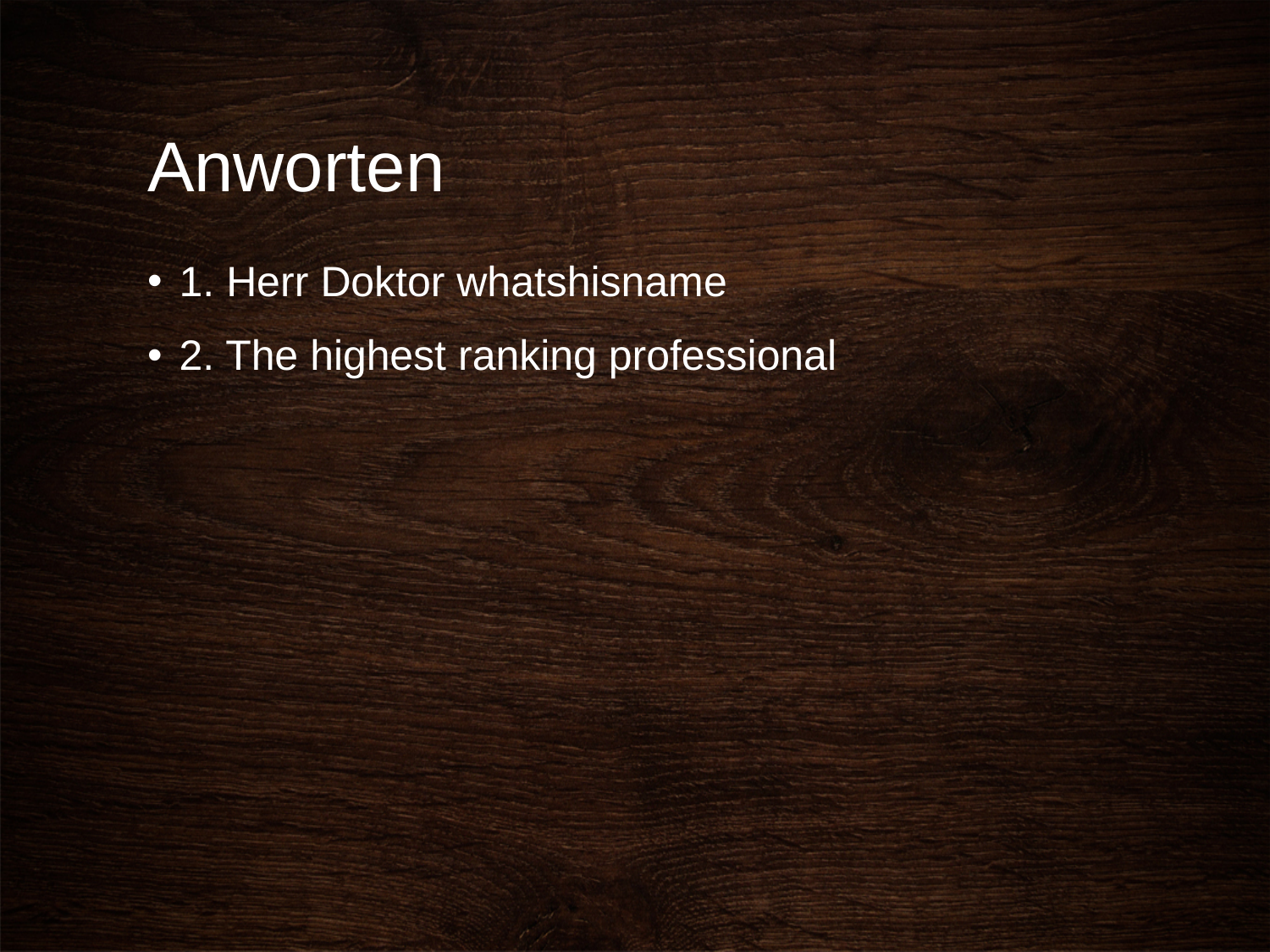

# Anworten
1. Herr Doktor whatshisname
2. The highest ranking professional